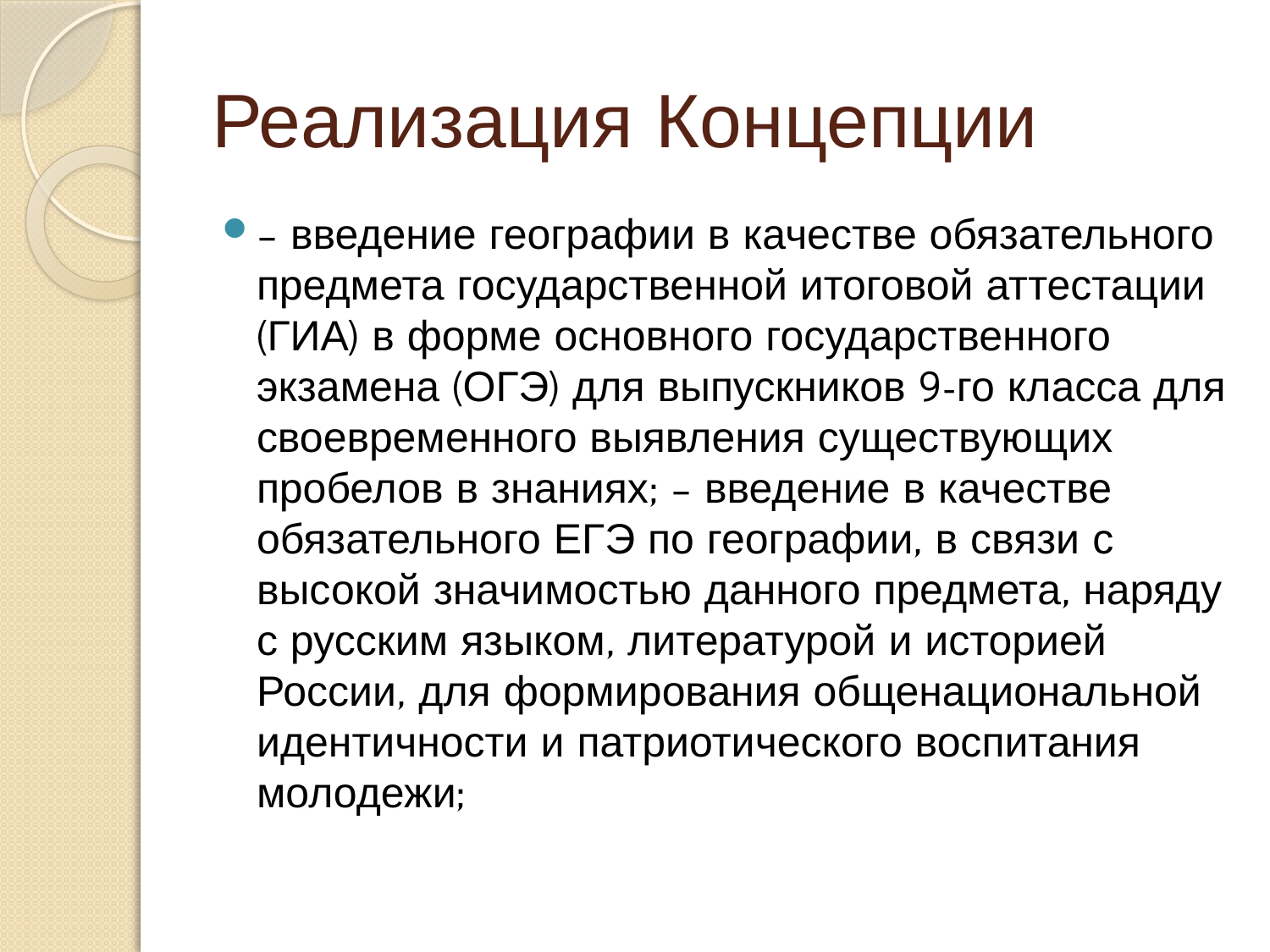

# Реализация Концепции
– введение географии в качестве обязательного предмета государственной итоговой аттестации (ГИА) в форме основного государственного экзамена (ОГЭ) для выпускников 9-го класса для своевременного выявления существующих пробелов в знаниях; – введение в качестве обязательного ЕГЭ по географии, в связи с высокой значимостью данного предмета, наряду с русским языком, литературой и историей России, для формирования общенациональной идентичности и патриотического воспитания молодежи;